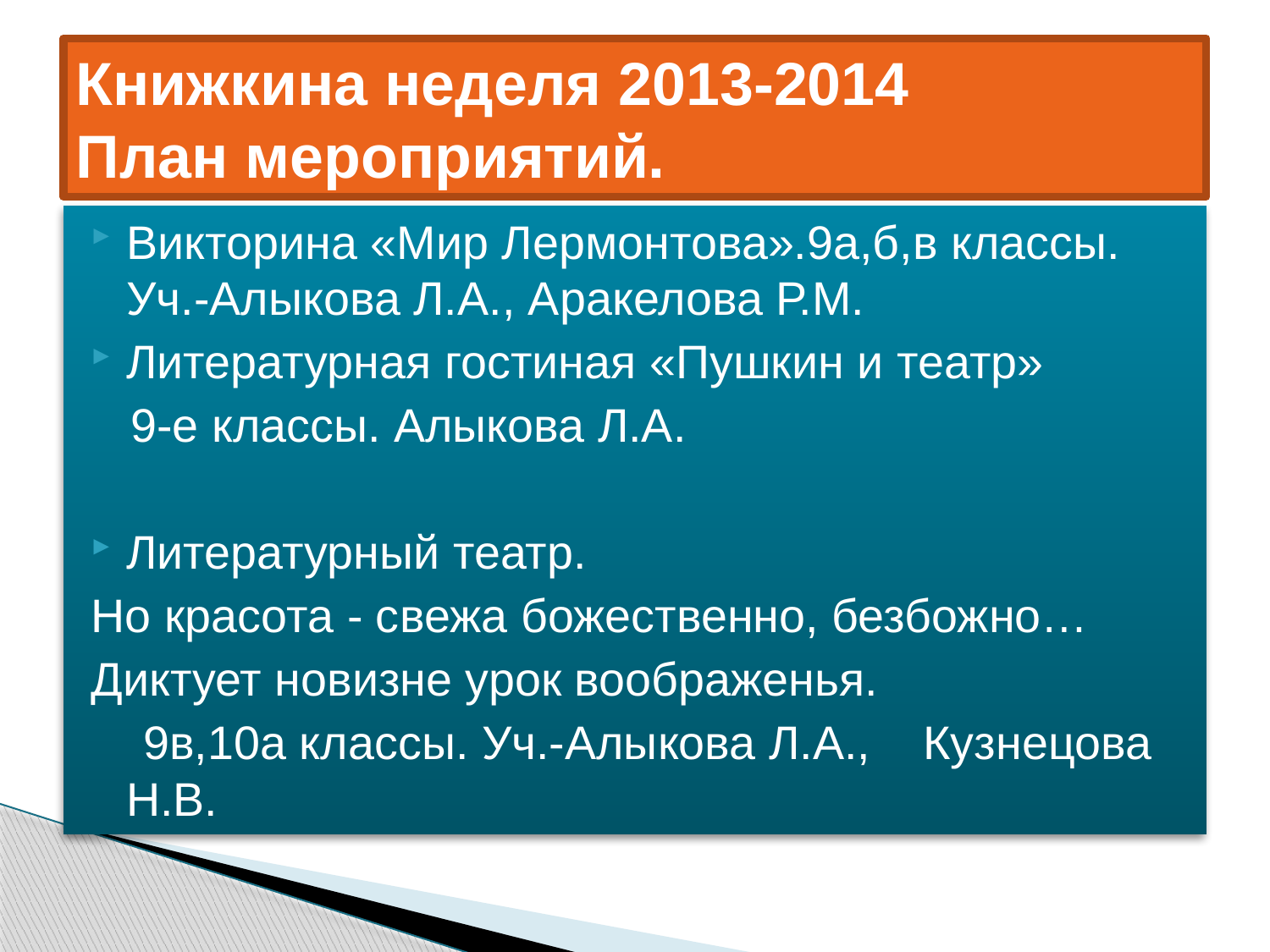

# Книжкина неделя 2013-2014 План мероприятий.
Викторина «Мир Лермонтова».9а,б,в классы. Уч.-Алыкова Л.А., Аракелова Р.М.
Литературная гостиная «Пушкин и театр»
   9-е классы. Алыкова Л.А.

Литературный театр.
Но красота - свежа божественно, безбожно…
Диктует новизне урок воображенья.
    9в,10а классы. Уч.-Алыкова Л.А.,    Кузнецова Н.В.